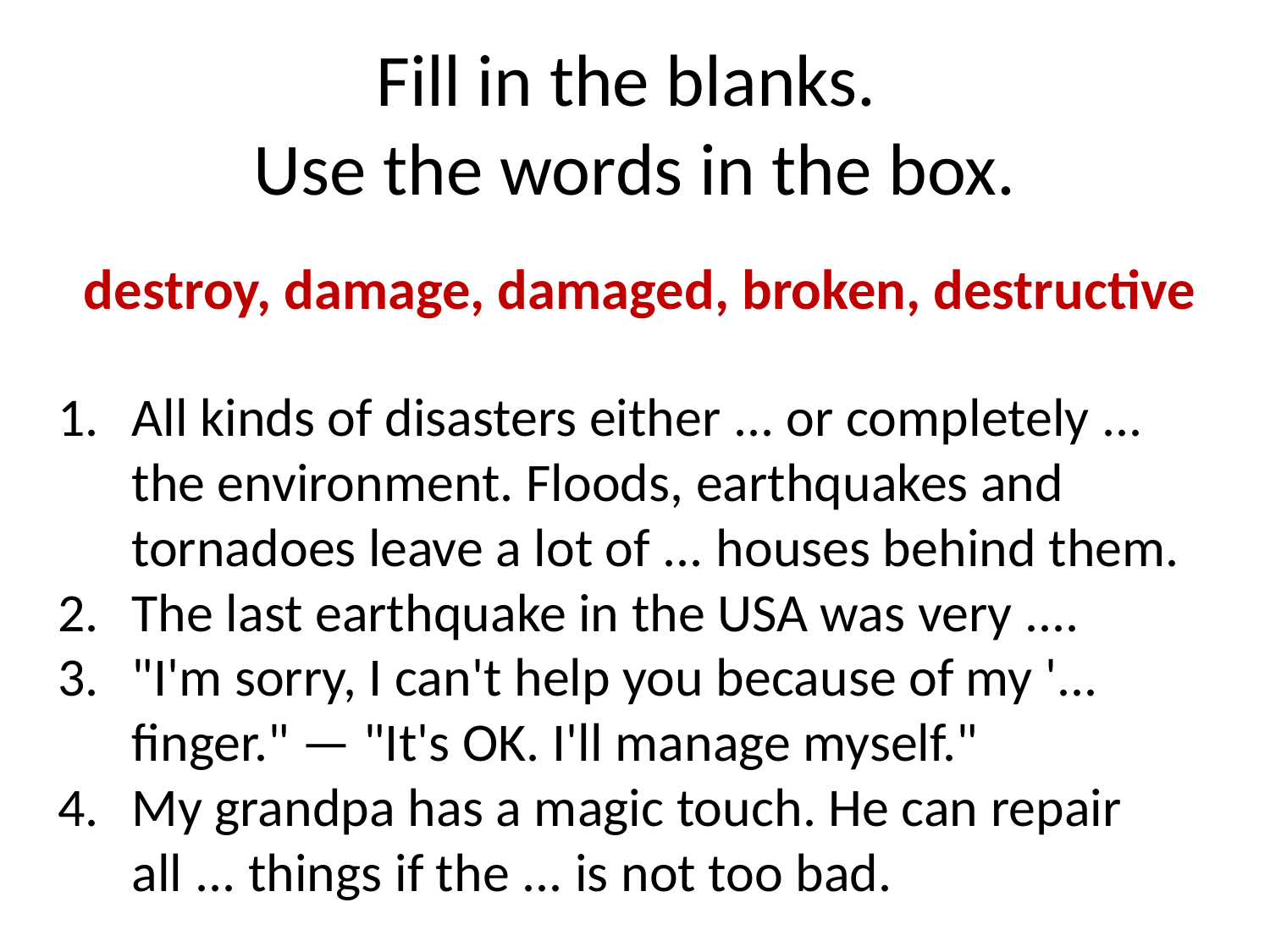

# Fill in the blanks. Use the words in the box.
destroy, damage, damaged, broken, destructive
All kinds of disasters either ... or completely ... the environment. Floods, earthquakes and tornadoes leave a lot of ... houses behind them.
The last earthquake in the USA was very ....
"I'm sorry, I can't help you because of my '... finger." — "It's OK. I'll manage myself."
My grandpa has a magic touch. He can repair all ... things if the ... is not too bad.